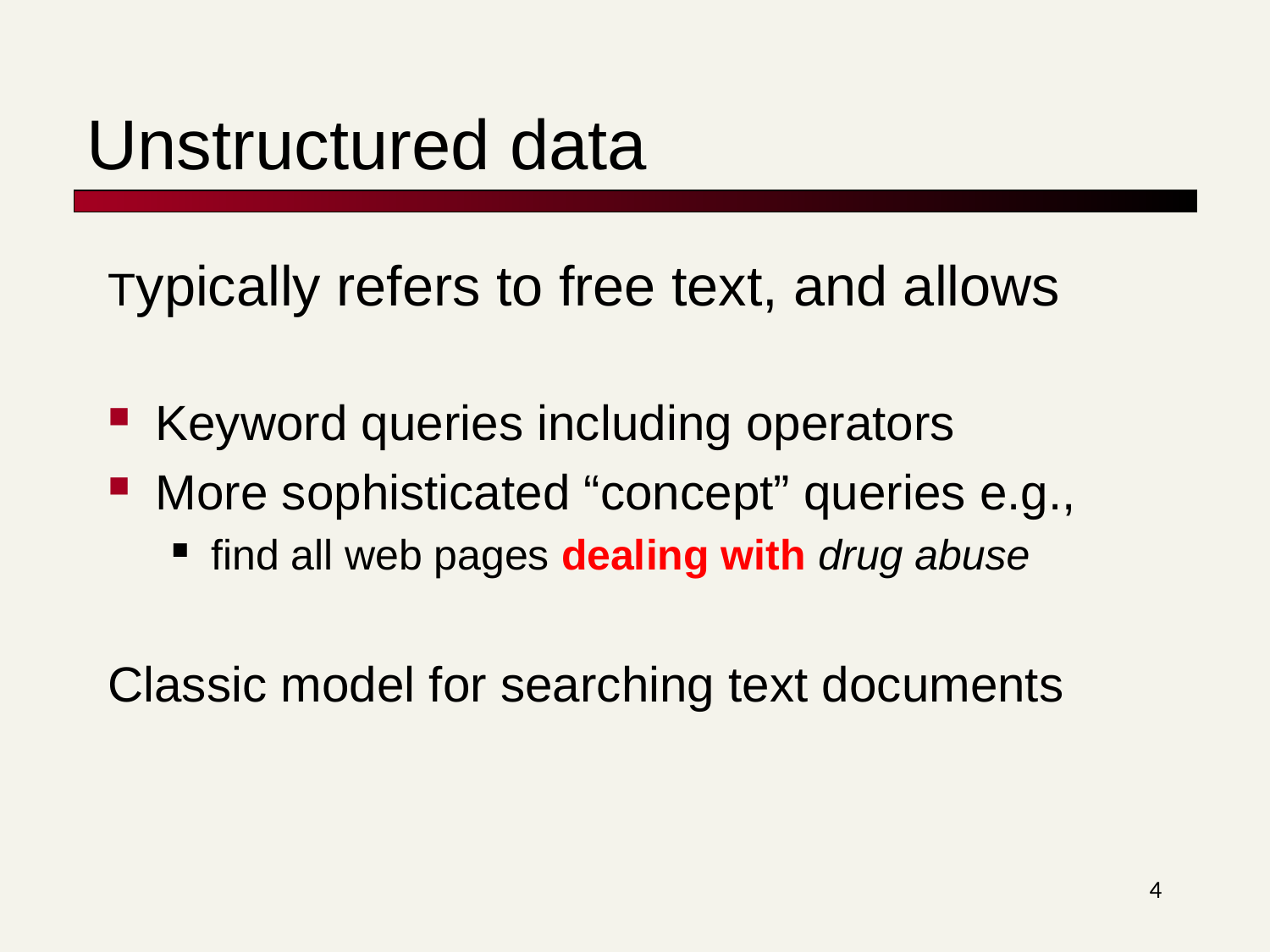

# Unstructured data
Typically refers to free text, and allows

Keyword queries including operators
More sophisticated “concept” queries e.g.,
find all web pages dealing with drug abuse

Classic model for searching text documents

4